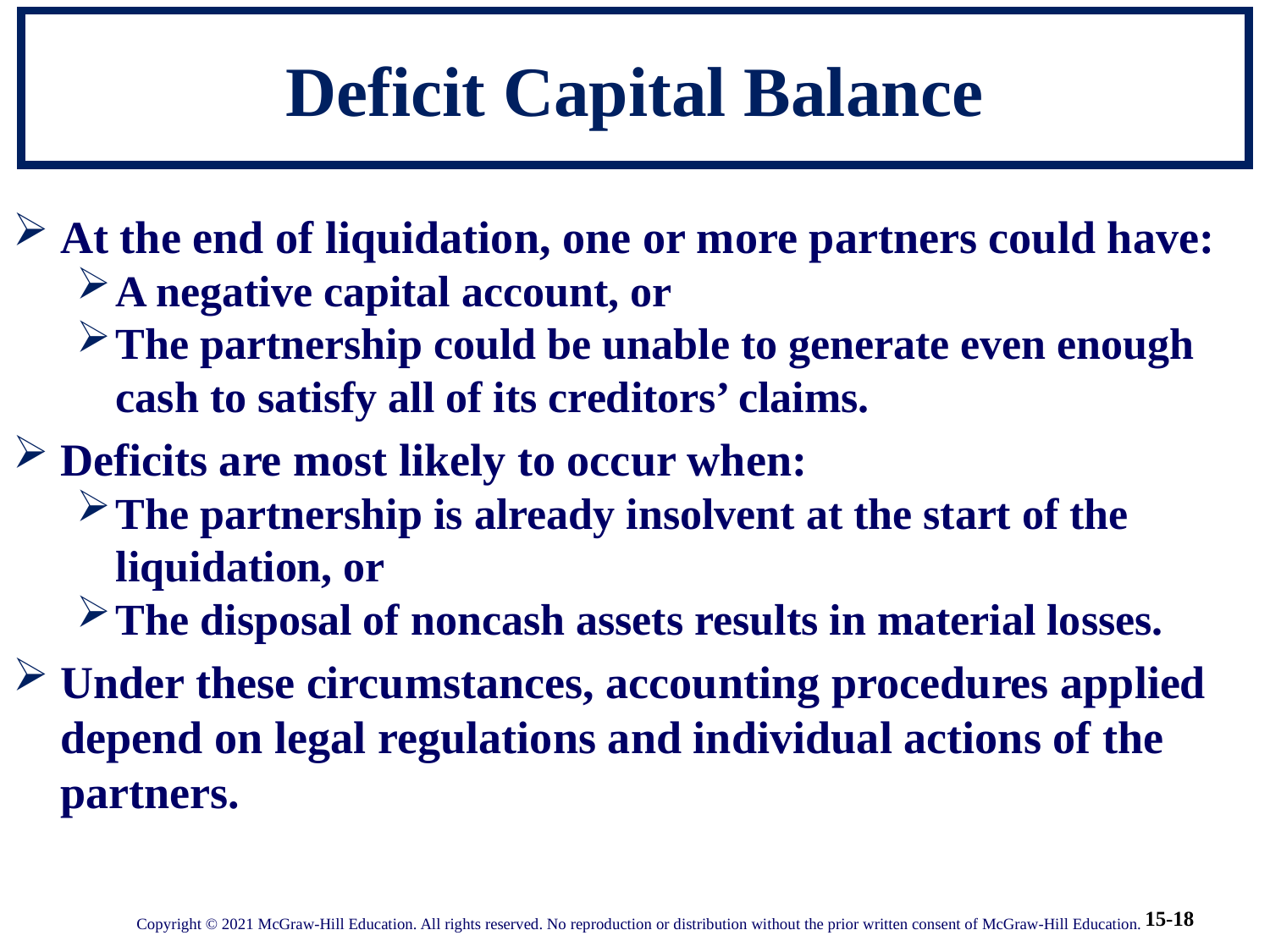

# Deficit Capital Balance
At the end of liquidation, one or more partners could have:
A negative capital account, or
The partnership could be unable to generate even enough cash to satisfy all of its creditors’ claims.
Deficits are most likely to occur when:
The partnership is already insolvent at the start of the liquidation, or
The disposal of noncash assets results in material losses.
Under these circumstances, accounting procedures applied depend on legal regulations and individual actions of the partners.
Copyright © 2021 McGraw-Hill Education. All rights reserved. No reproduction or distribution without the prior written consent of McGraw-Hill Education.